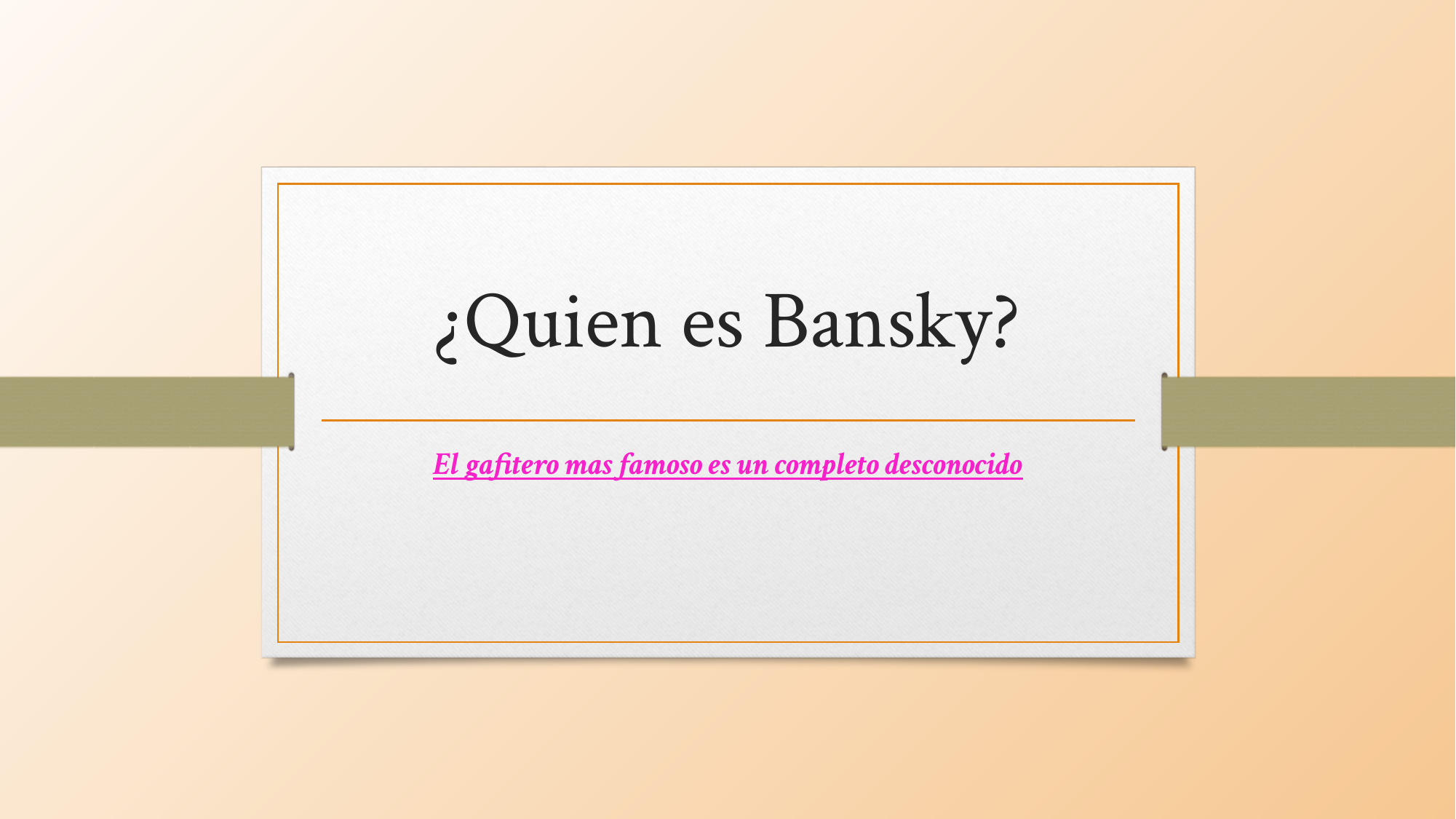

# ¿Quien es Bansky?
El gafitero mas famoso es un completo desconocido